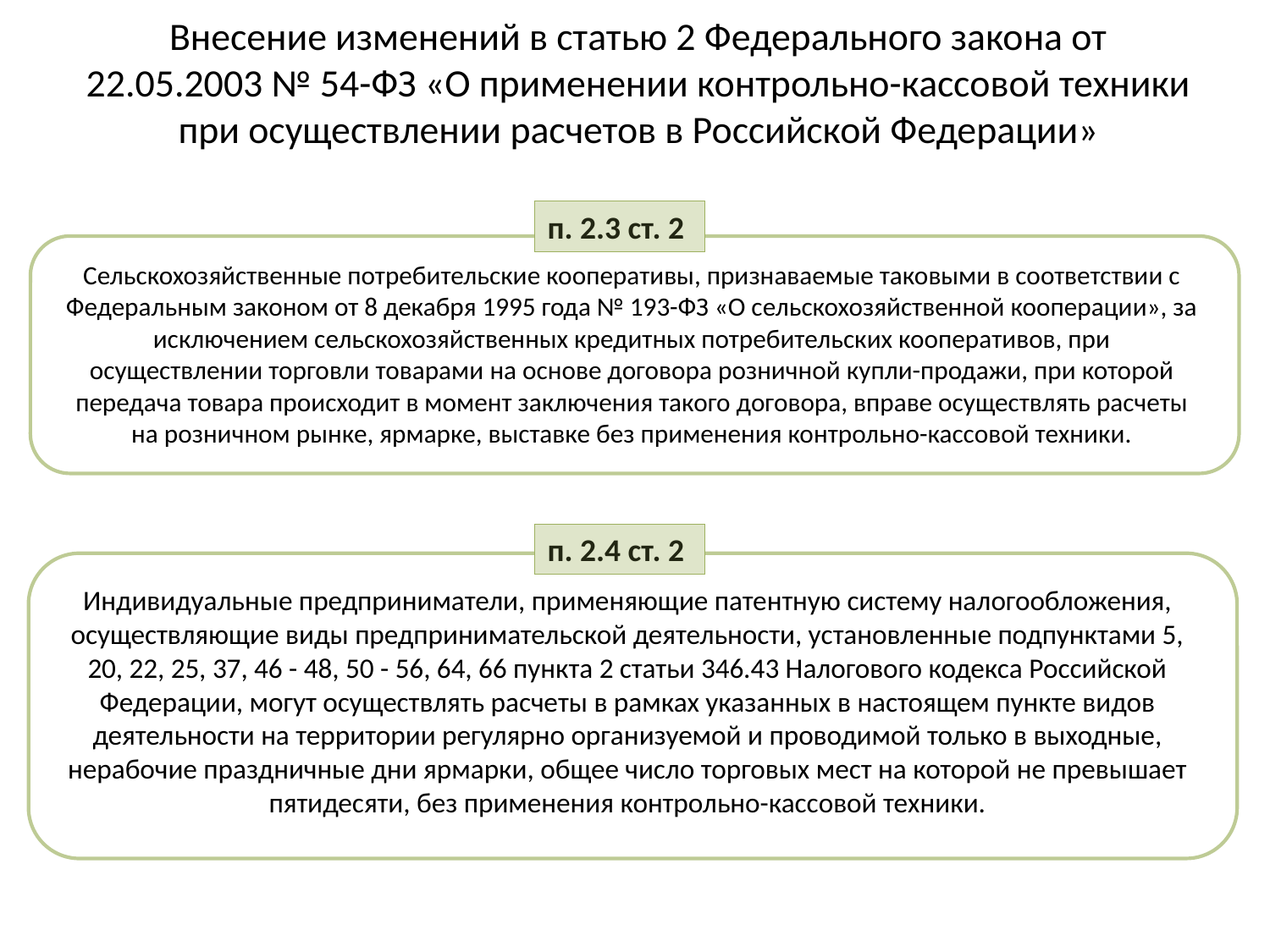

# Внесение изменений в статью 2 Федерального закона от 22.05.2003 № 54-ФЗ «О применении контрольно-кассовой техники при осуществлении расчетов в Российской Федерации»
п. 2.3 ст. 2

Сельскохозяйственные потребительские кооперативы, признаваемые таковыми в соответствии с Федеральным законом от 8 декабря 1995 года № 193-ФЗ «О сельскохозяйственной кооперации», за исключением сельскохозяйственных кредитных потребительских кооперативов, при осуществлении торговли товарами на основе договора розничной купли-продажи, при которой передача товара происходит в момент заключения такого договора, вправе осуществлять расчеты на розничном рынке, ярмарке, выставке без применения контрольно-кассовой техники.
п. 2.4 ст. 2

Индивидуальные предприниматели, применяющие патентную систему налогообложения, осуществляющие виды предпринимательской деятельности, установленные подпунктами 5, 20, 22, 25, 37, 46 - 48, 50 - 56, 64, 66 пункта 2 статьи 346.43 Налогового кодекса Российской Федерации, могут осуществлять расчеты в рамках указанных в настоящем пункте видов деятельности на территории регулярно организуемой и проводимой только в выходные, нерабочие праздничные дни ярмарки, общее число торговых мест на которой не превышает пятидесяти, без применения контрольно-кассовой техники.